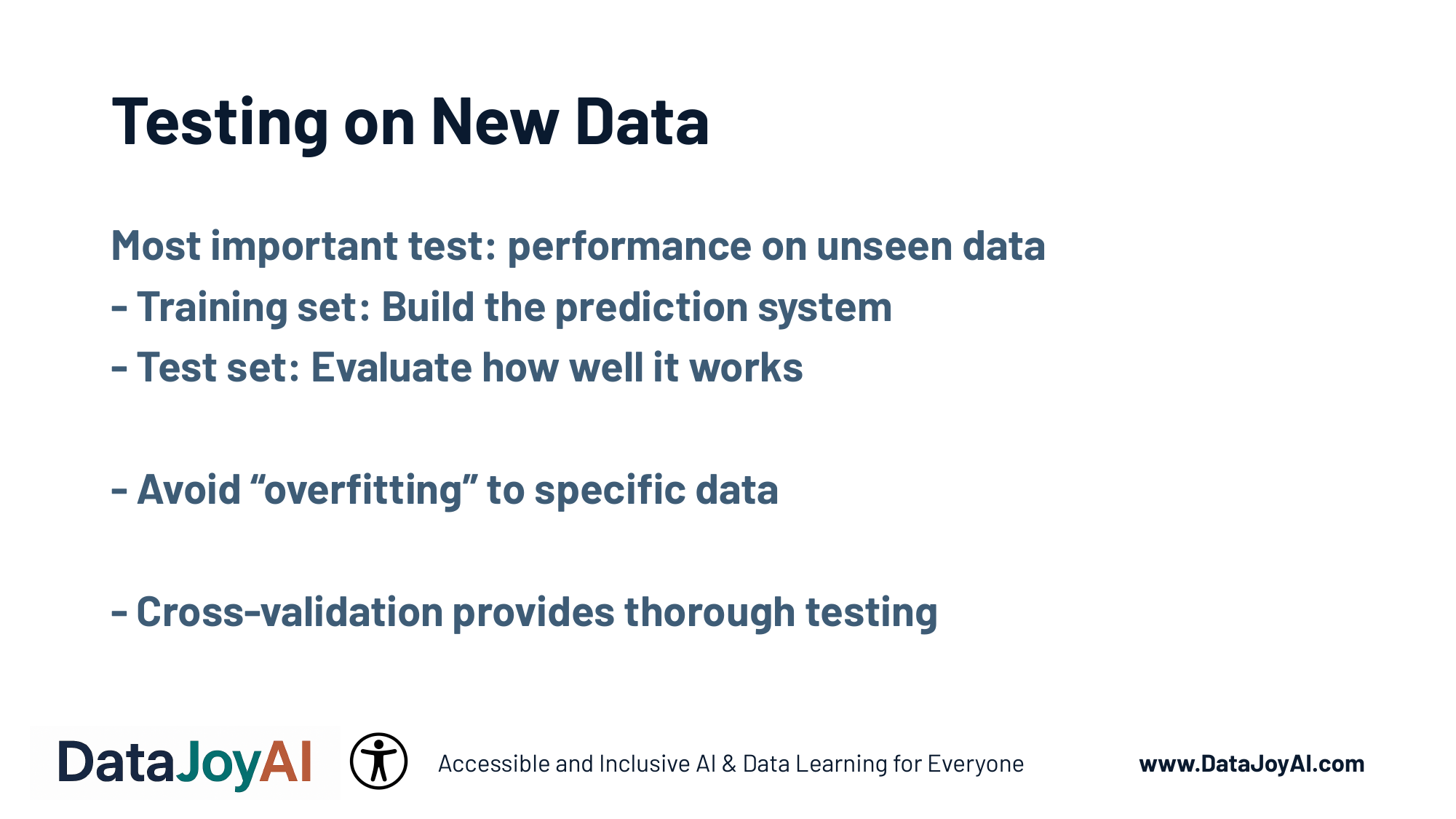

# Testing on New Data
Most important test: performance on unseen data
- Training set: Build the prediction system
- Test set: Evaluate how well it works

- Avoid “overfitting” to specific data

- Cross-validation provides thorough testing